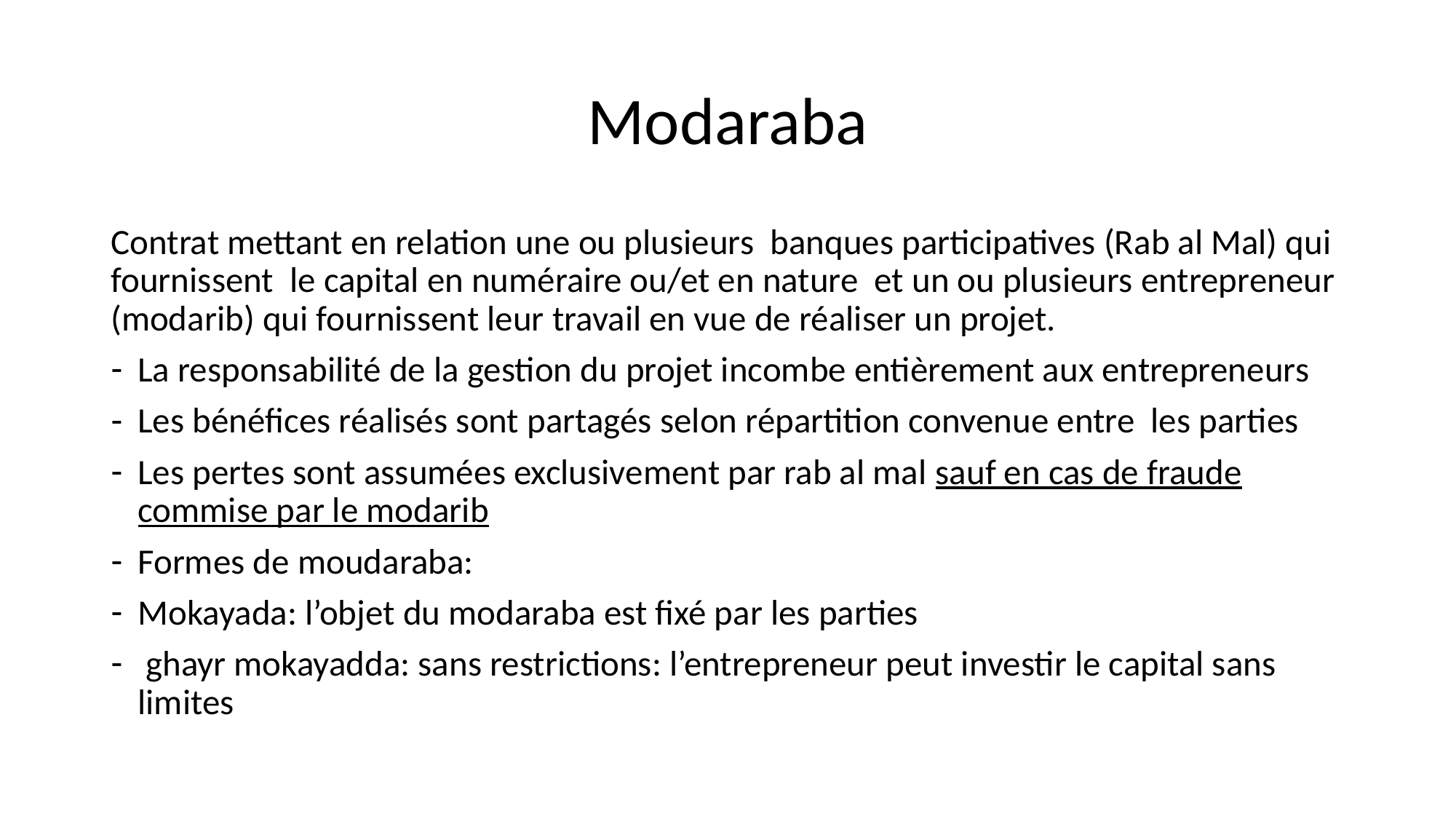

# Modaraba
Contrat mettant en relation une ou plusieurs  banques participatives (Rab al Mal) qui fournissent  le capital en numéraire ou/et en nature  et un ou plusieurs entrepreneur (modarib) qui fournissent leur travail en vue de réaliser un projet.
La responsabilité de la gestion du projet incombe entièrement aux entrepreneurs
Les bénéfices réalisés sont partagés selon répartition convenue entre  les parties
Les pertes sont assumées exclusivement par rab al mal sauf en cas de fraude commise par le modarib
Formes de moudaraba:
Mokayada: l’objet du modaraba est fixé par les parties
 ghayr mokayadda: sans restrictions: l’entrepreneur peut investir le capital sans limites